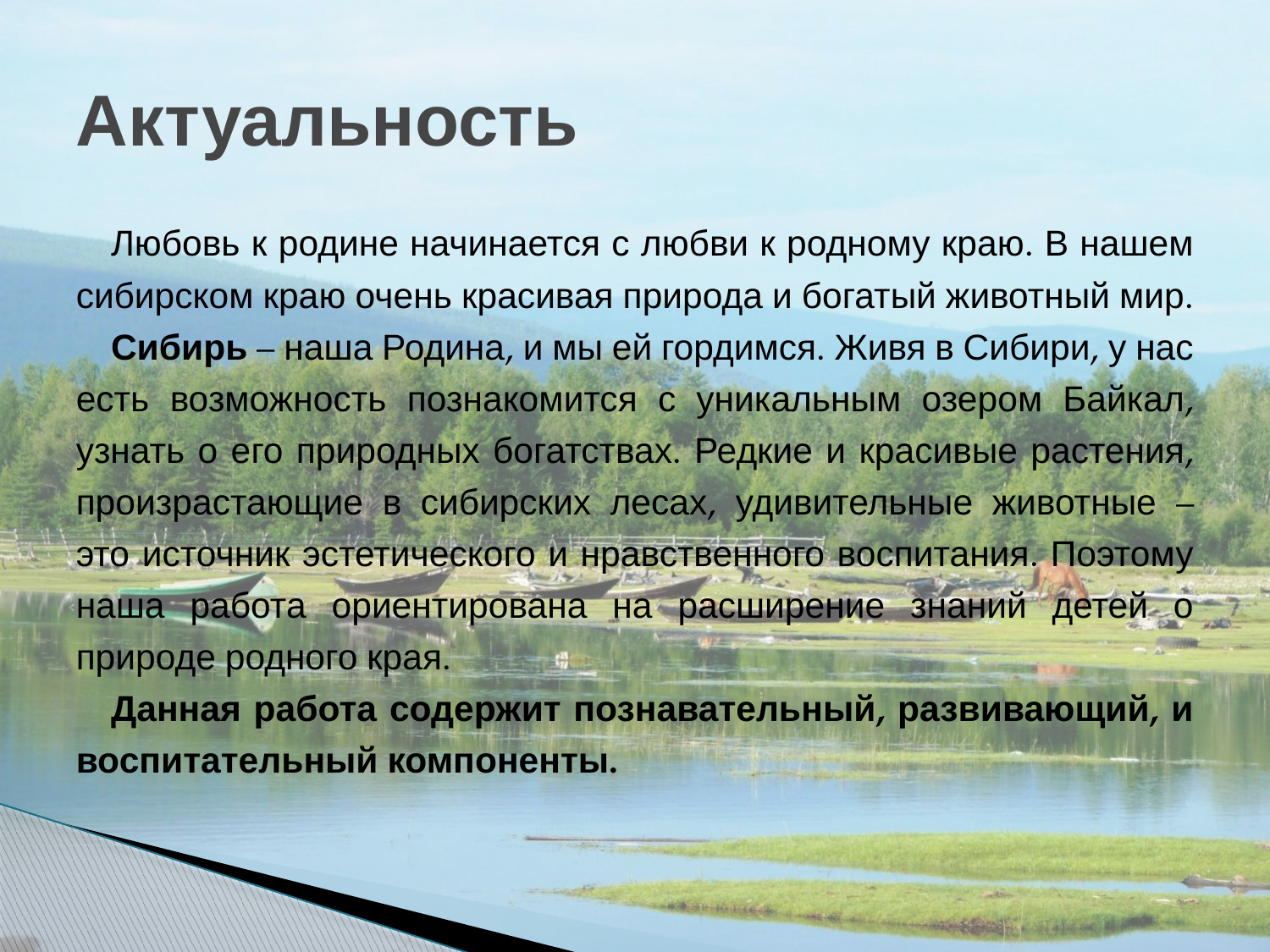

# Актуальность
Любовь к родине начинается с любви к родному краю. В нашем сибирском краю очень красивая природа и богатый животный мир.
Сибирь – наша Родина, и мы ей гордимся. Живя в Сибири, у нас есть возможность познакомится с уникальным озером Байкал, узнать о его природных богатствах. Редкие и красивые растения, произрастающие в сибирских лесах, удивительные животные – это источник эстетического и нравственного воспитания. Поэтому наша работа ориентирована на расширение знаний детей о природе родного края.
Данная работа содержит познавательный, развивающий, и воспитательный компоненты.